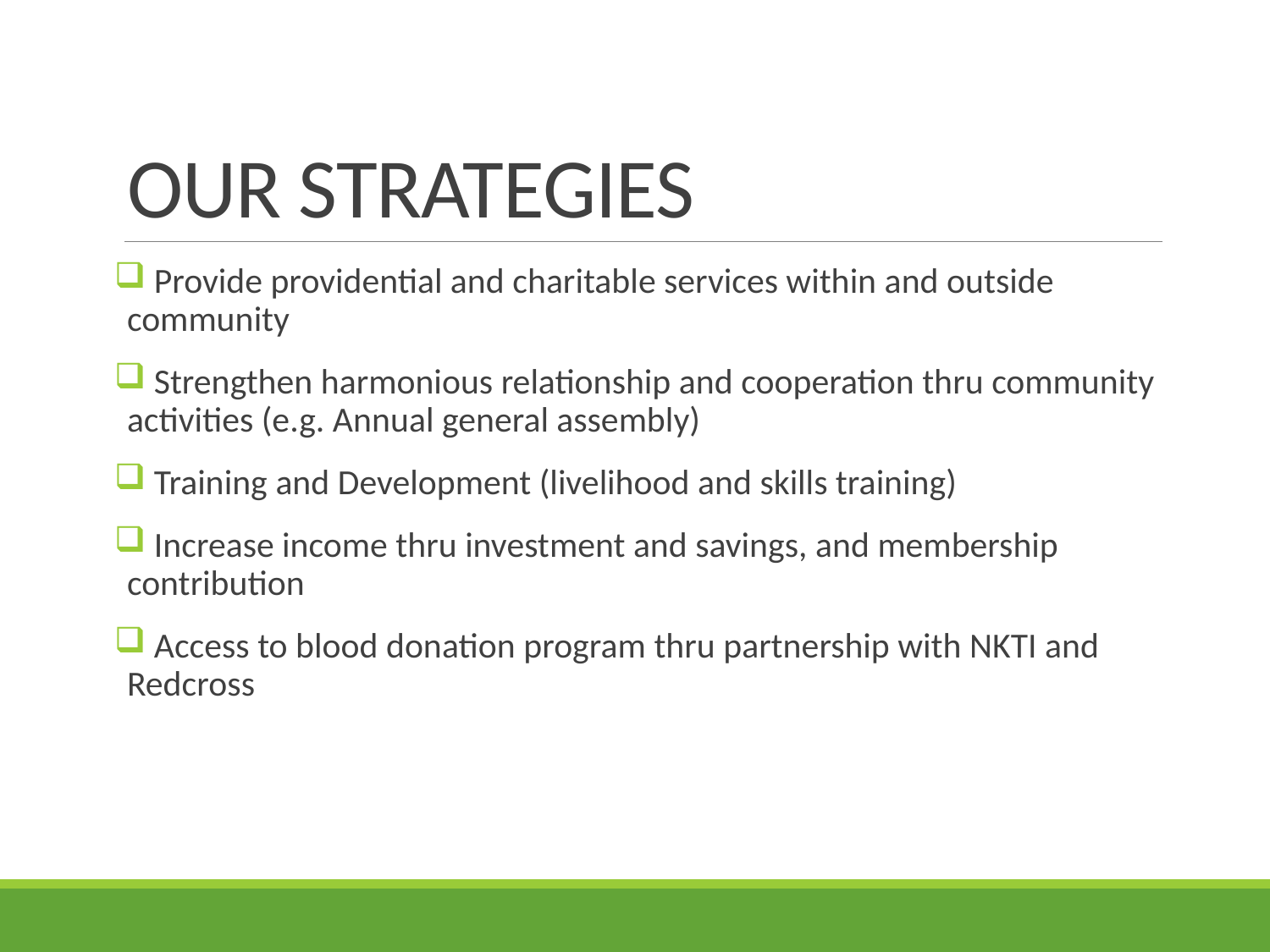

# OUR STRATEGIES
 Provide providential and charitable services within and outside community
 Strengthen harmonious relationship and cooperation thru community activities (e.g. Annual general assembly)
 Training and Development (livelihood and skills training)
 Increase income thru investment and savings, and membership contribution
 Access to blood donation program thru partnership with NKTI and Redcross